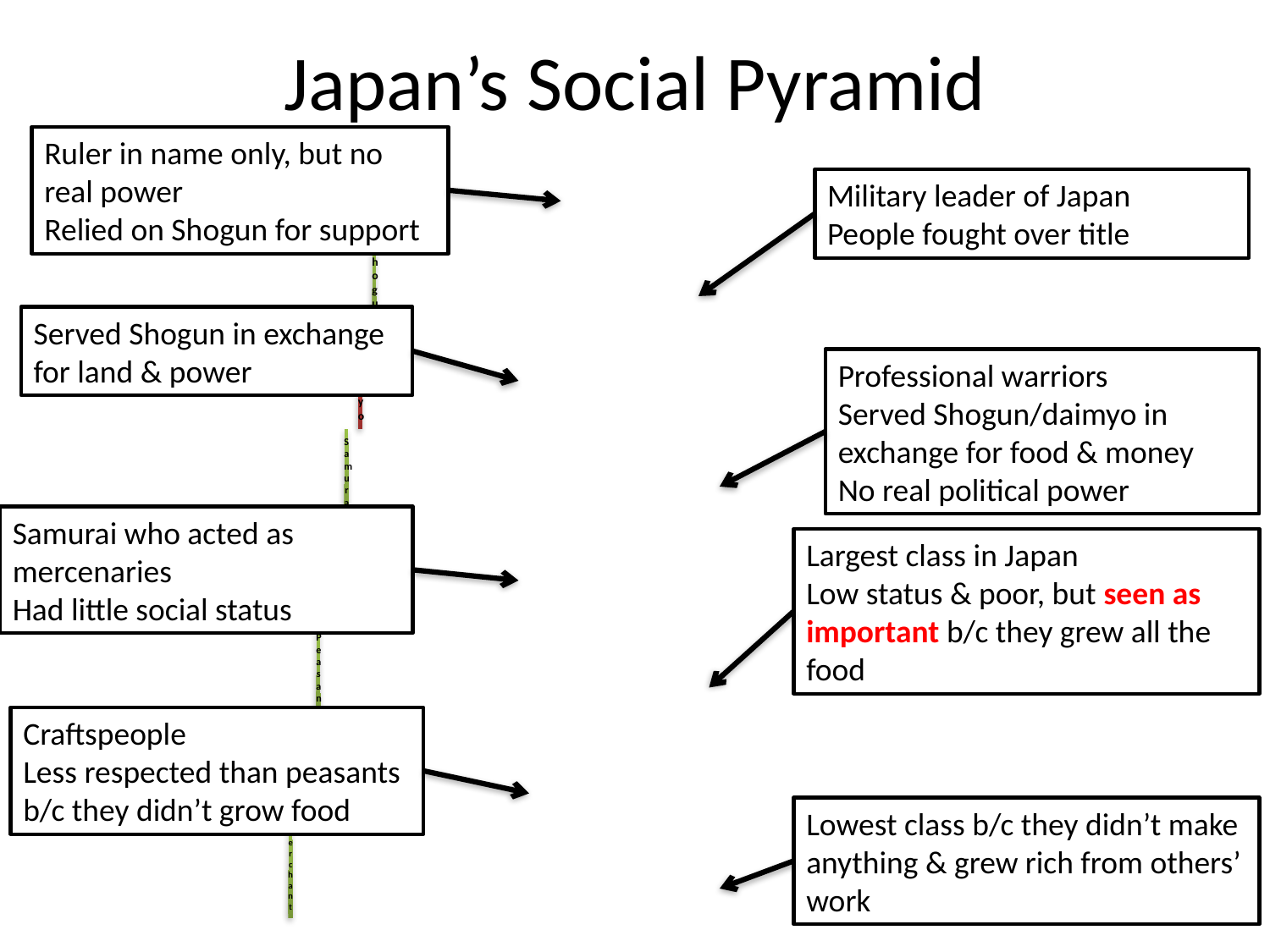

# Japan’s Social Pyramid
Ruler in name only, but no real power
Relied on Shogun for support
Emperor
Shogun
Daimyo
Samurai
Ronin
Peasant
Artisan
Merchant
Military leader of Japan
People fought over title
Served Shogun in exchange for land & power
Professional warriors
Served Shogun/daimyo in exchange for food & money
No real political power
Samurai who acted as mercenaries
Had little social status
Largest class in Japan
Low status & poor, but seen as important b/c they grew all the food
Craftspeople
Less respected than peasants b/c they didn’t grow food
Lowest class b/c they didn’t make anything & grew rich from others’ work